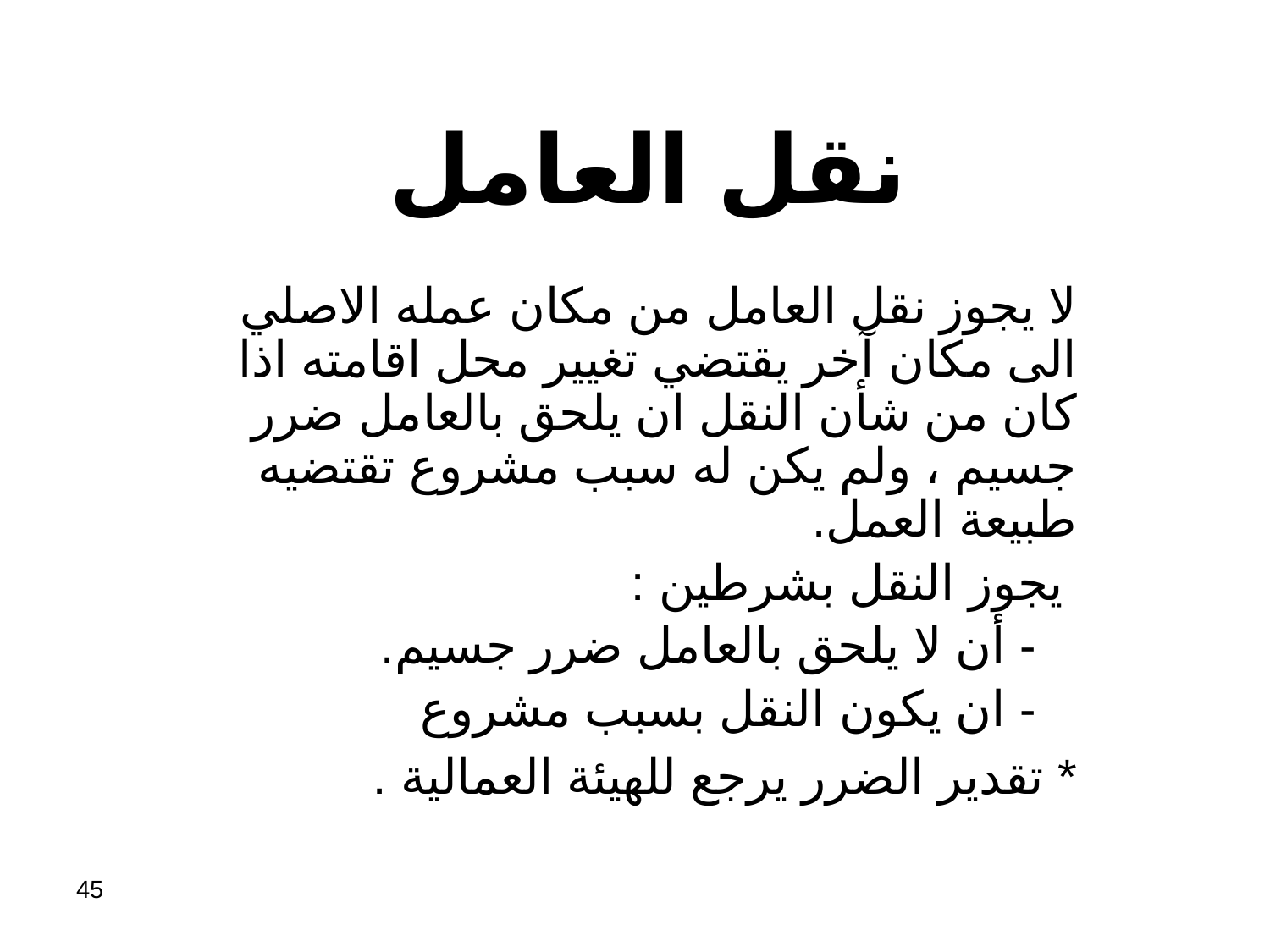

# نقل العامل
لا يجوز نقل العامل من مكان عمله الاصلي الى مكان آخر يقتضي تغيير محل اقامته اذا كان من شأن النقل ان يلحق بالعامل ضرر جسيم ، ولم يكن له سبب مشروع تقتضيه طبيعة العمل.
 يجوز النقل بشرطين :
   - أن لا يلحق بالعامل ضرر جسيم.
   - ان يكون النقل بسبب مشروع
* تقدير الضرر يرجع للهيئة العمالية .
45